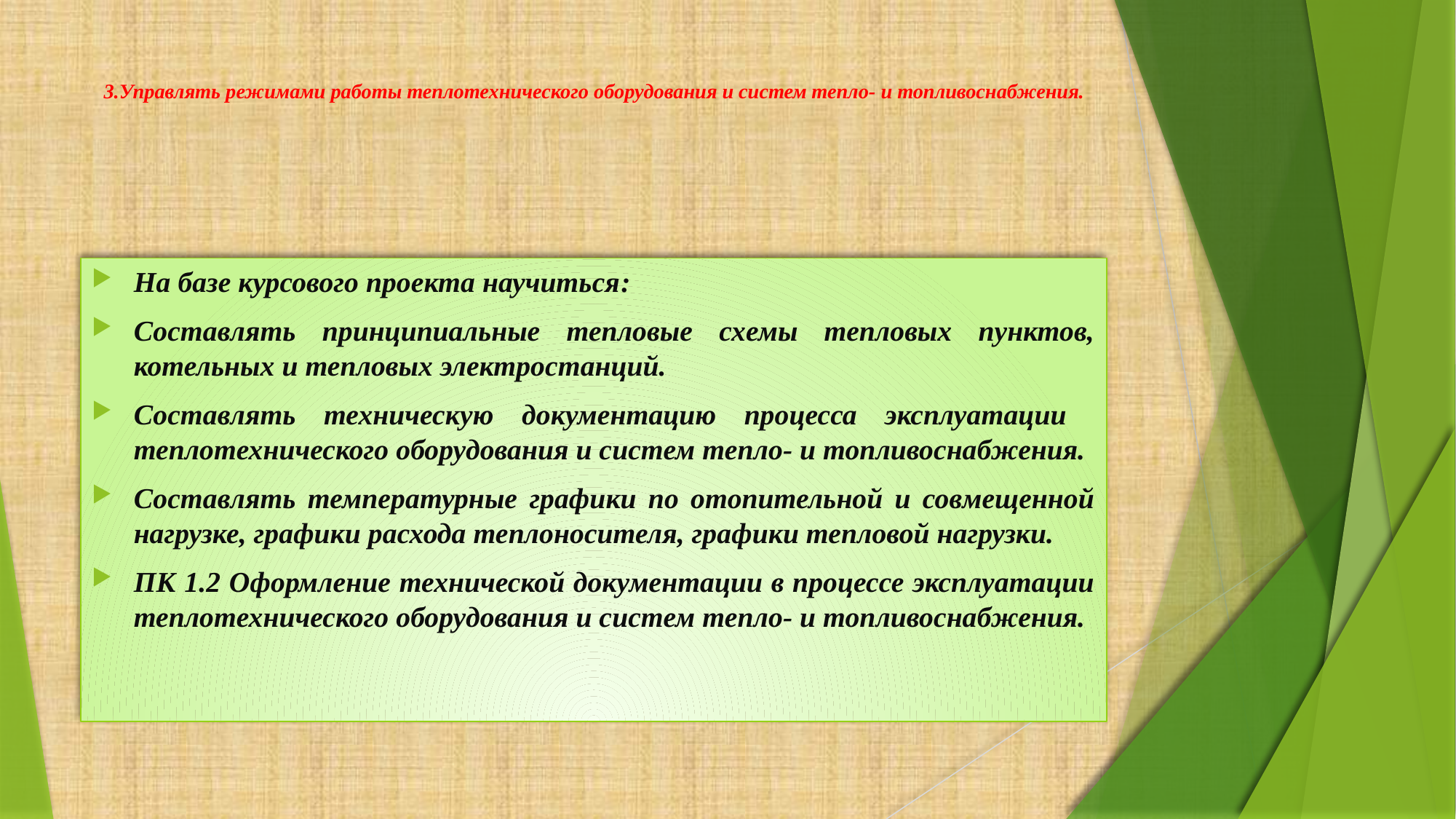

# 3.Управлять режимами работы теплотехнического оборудования и систем тепло- и топливоснабжения.
На базе курсового проекта научиться:
Составлять принципиальные тепловые схемы тепловых пунктов, котельных и тепловых электростанций.
Составлять техническую документацию процесса эксплуатации  теплотехнического оборудования и систем тепло- и топливоснабжения.
Составлять температурные графики по отопительной и совмещенной нагрузке, графики расхода теплоносителя, графики тепловой нагрузки.
ПК 1.2 Оформление технической документации в процессе эксплуатации теплотехнического оборудования и систем тепло- и топливоснабжения.